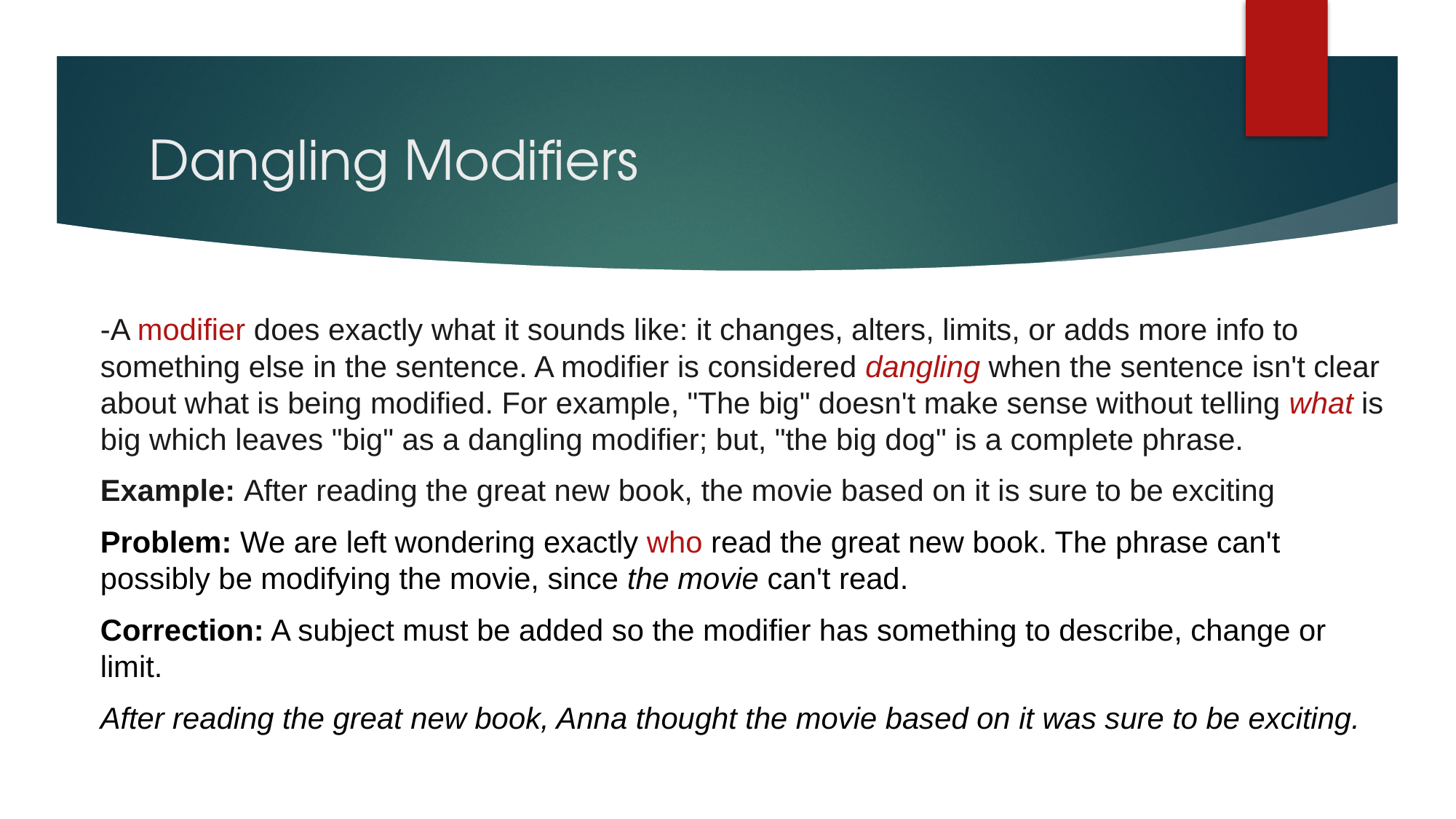

Dangling Modifiers
-A modifier does exactly what it sounds like: it changes, alters, limits, or adds more info to something else in the sentence. A modifier is considered dangling when the sentence isn't clear about what is being modified. For example, "The big" doesn't make sense without telling what is big which leaves "big" as a dangling modifier; but, "the big dog" is a complete phrase.
Example: After reading the great new book, the movie based on it is sure to be exciting
Problem: We are left wondering exactly who read the great new book. The phrase can't possibly be modifying the movie, since the movie can't read.
Correction: A subject must be added so the modifier has something to describe, change or limit.
After reading the great new book, Anna thought the movie based on it was sure to be exciting.